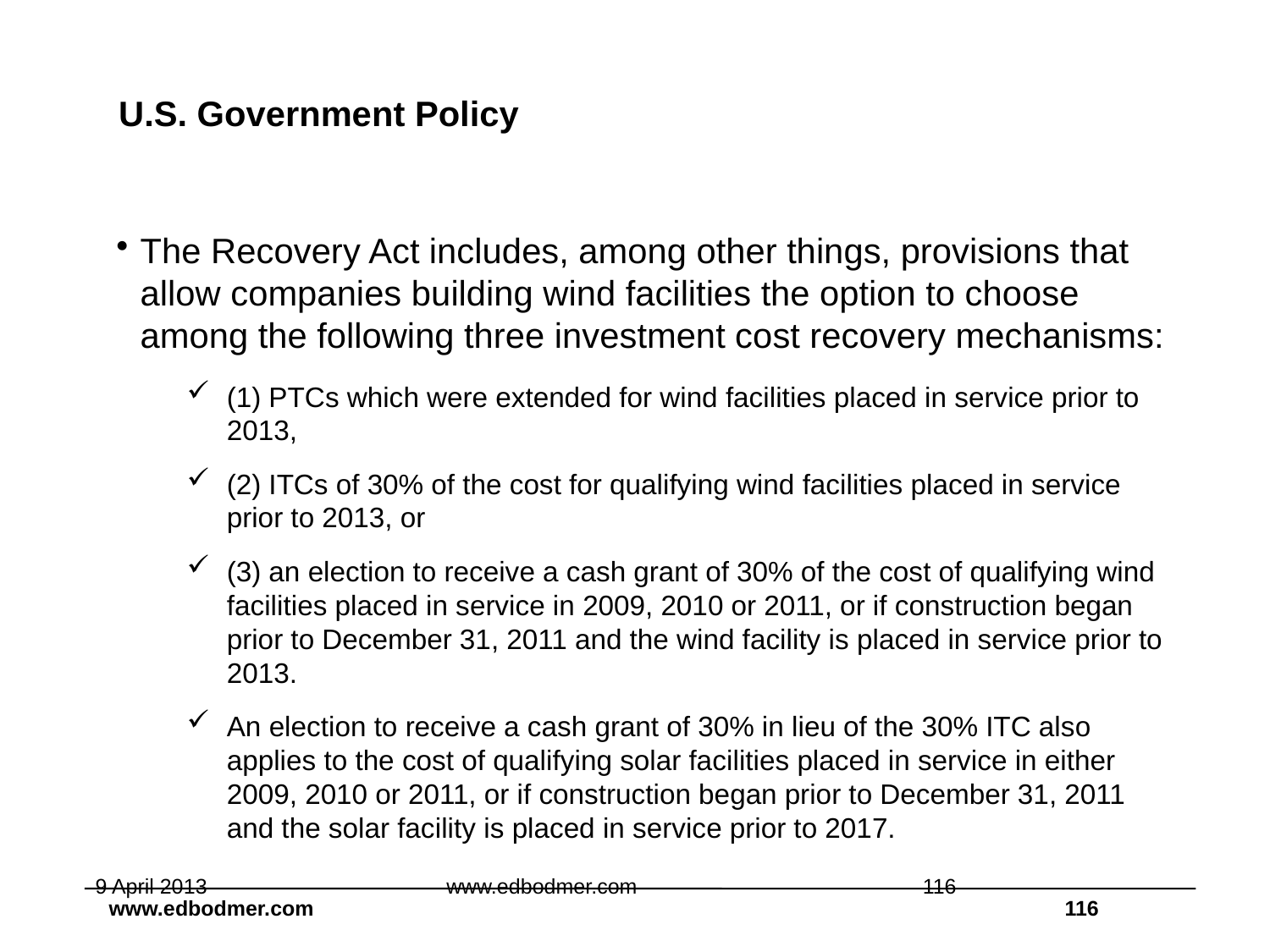

# U.S. Government Policy
The Recovery Act includes, among other things, provisions that allow companies building wind facilities the option to choose among the following three investment cost recovery mechanisms:
(1) PTCs which were extended for wind facilities placed in service prior to 2013,
(2) ITCs of 30% of the cost for qualifying wind facilities placed in service prior to 2013, or
(3) an election to receive a cash grant of 30% of the cost of qualifying wind facilities placed in service in 2009, 2010 or 2011, or if construction began prior to December 31, 2011 and the wind facility is placed in service prior to 2013.
An election to receive a cash grant of 30% in lieu of the 30% ITC also applies to the cost of qualifying solar facilities placed in service in either 2009, 2010 or 2011, or if construction began prior to December 31, 2011 and the solar facility is placed in service prior to 2017.
9 April 2013
www.edbodmer.com
116